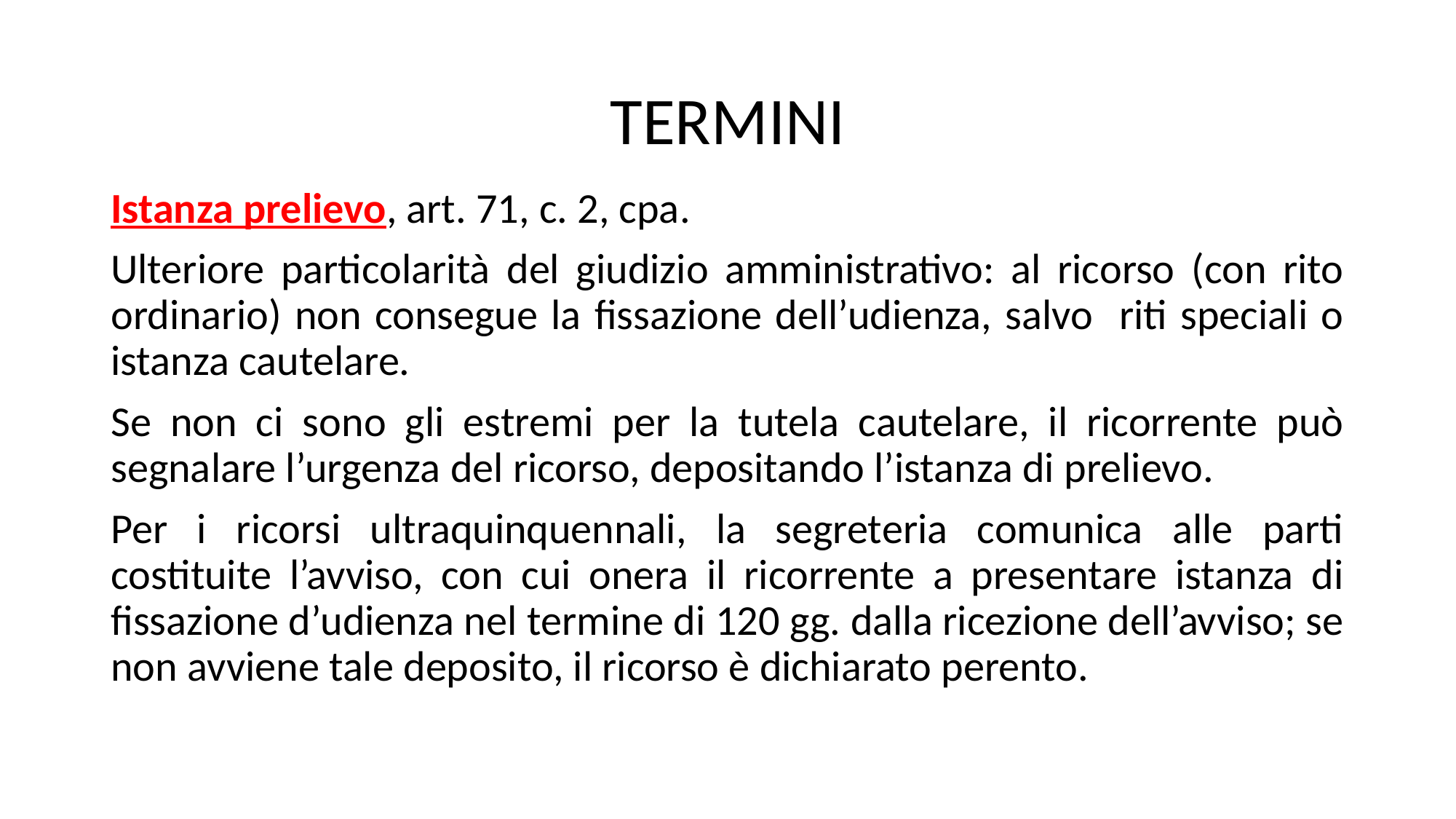

# TERMINI
Istanza prelievo, art. 71, c. 2, cpa.
Ulteriore particolarità del giudizio amministrativo: al ricorso (con rito ordinario) non consegue la fissazione dell’udienza, salvo  riti speciali o istanza cautelare.
Se non ci sono gli estremi per la tutela cautelare, il ricorrente può segnalare l’urgenza del ricorso, depositando l’istanza di prelievo.
Per i ricorsi ultraquinquennali, la segreteria comunica alle parti costituite l’avviso, con cui onera il ricorrente a presentare istanza di fissazione d’udienza nel termine di 120 gg. dalla ricezione dell’avviso; se non avviene tale deposito, il ricorso è dichiarato perento.